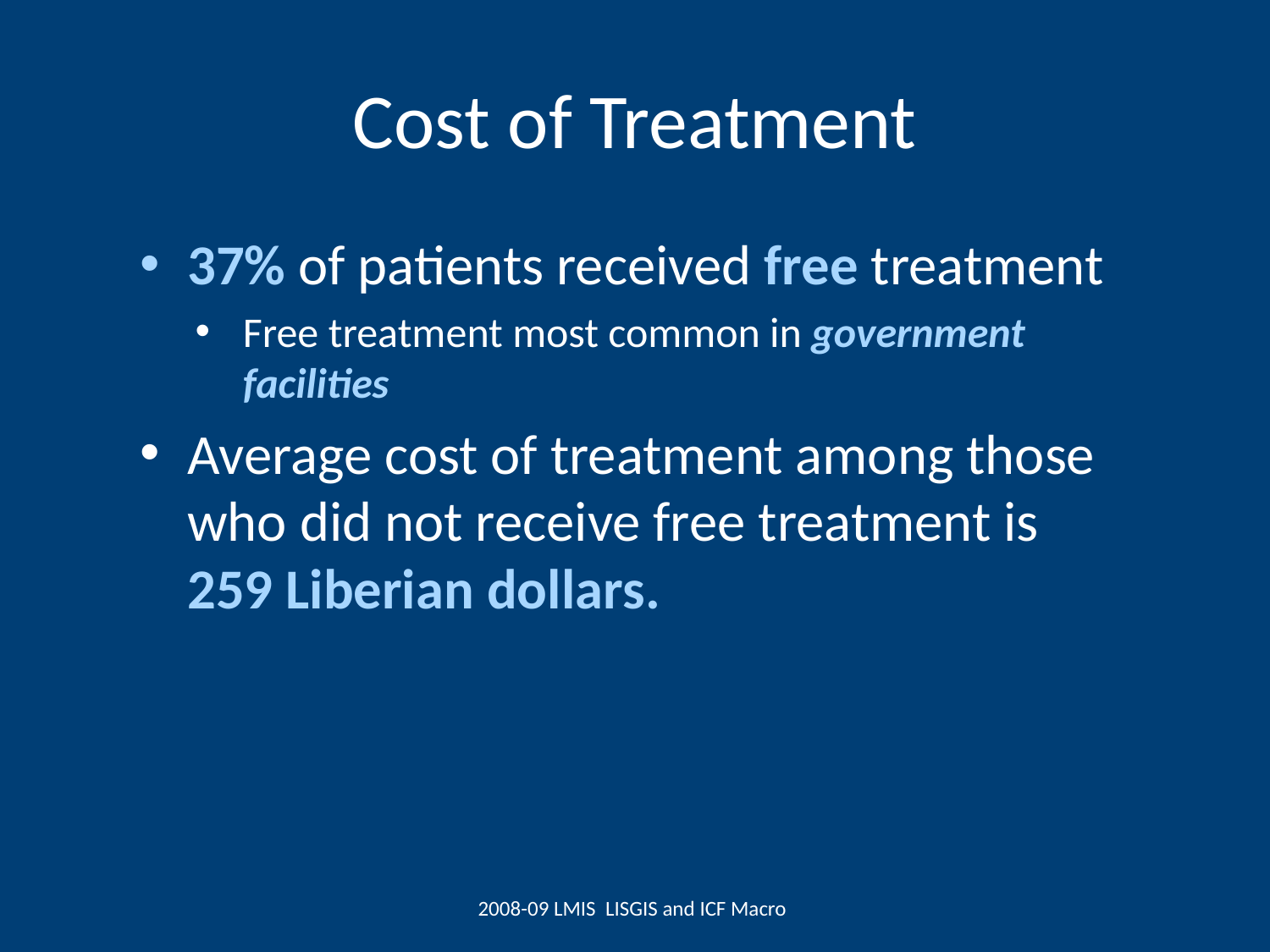

# Cost of Treatment
37% of patients received free treatment
Free treatment most common in government facilities
Average cost of treatment among those who did not receive free treatment is 259 Liberian dollars.

2008-09 LMIS  LISGIS and ICF Macro